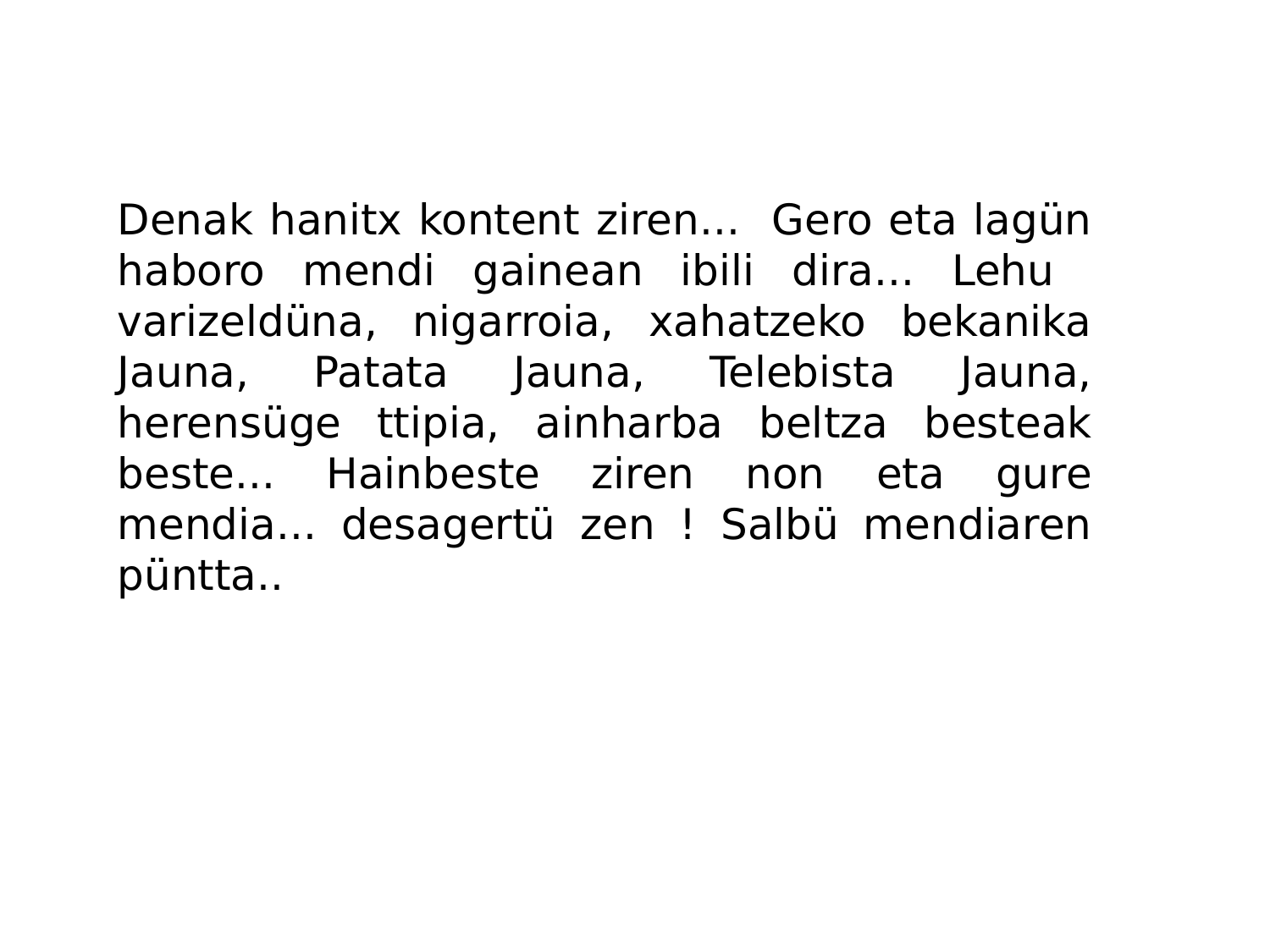

Denak hanitx kontent ziren...  Gero eta lagün haboro mendi gainean ibili dira... Lehu  varizeldüna, nigarroia, xahatzeko bekanika Jauna, Patata Jauna, Telebista Jauna, herensüge ttipia, ainharba beltza besteak beste... Hainbeste ziren non eta gure mendia... desagertü zen ! Salbü mendiaren püntta..